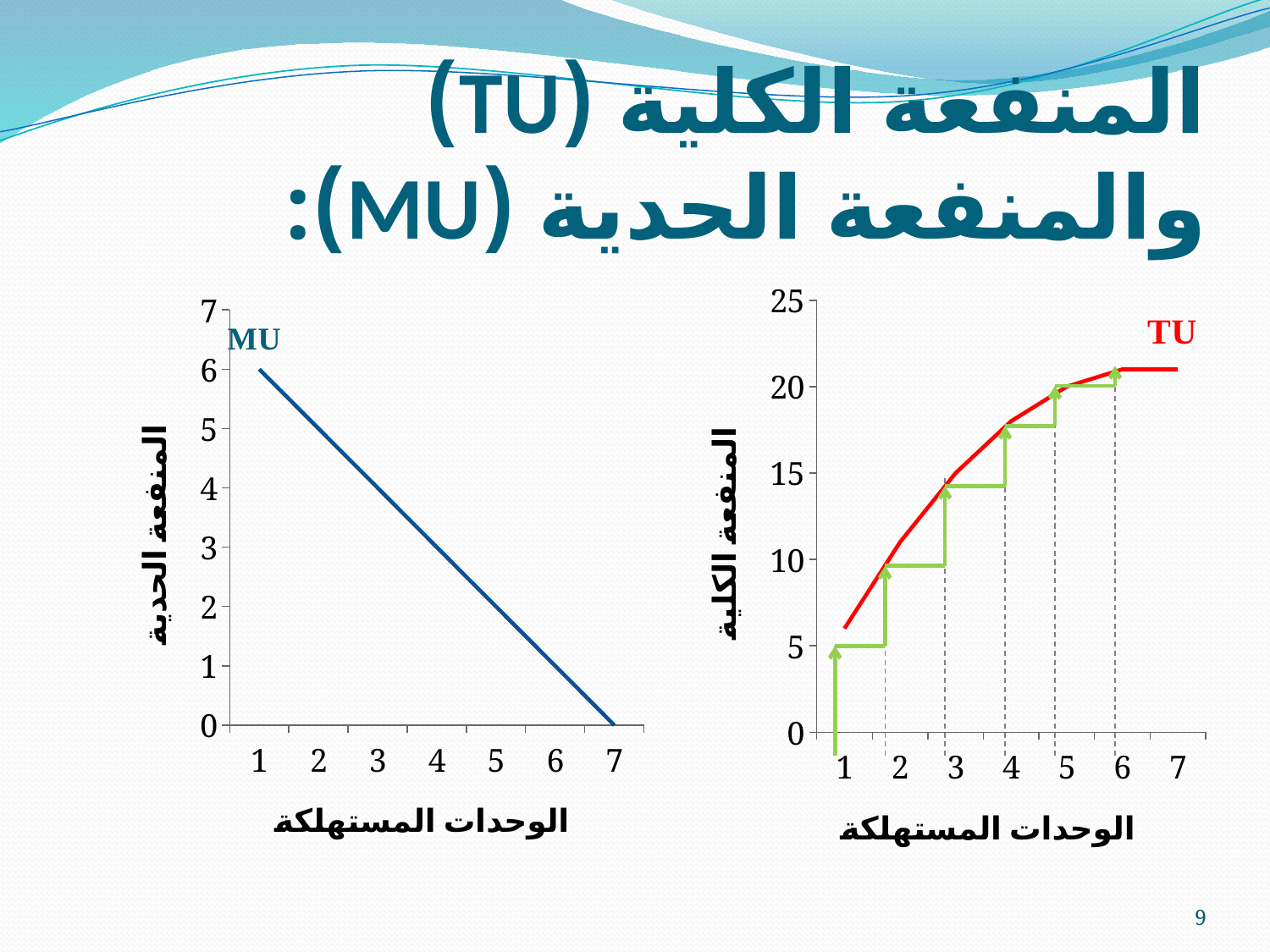

# المنفعة الكلية (TU) والمنفعة الحدية (MU):

### Chart

| Category | Series 1 |
|---|---|
| 1 | 6.0 |
| 2 | 11.0 |
| 3 | 15.0 |
| 4 | 18.0 |
| 5 | 20.0 |
| 6 | 21.0 |
| 7 | 21.0 |

### Chart

| Category | Series 1 |
|---|---|
| 1 | 6.0 |
| 2 | 5.0 |
| 3 | 4.0 |
| 4 | 3.0 |
| 5 | 2.0 |
| 6 | 1.0 |
| 7 | 0.0 |
9